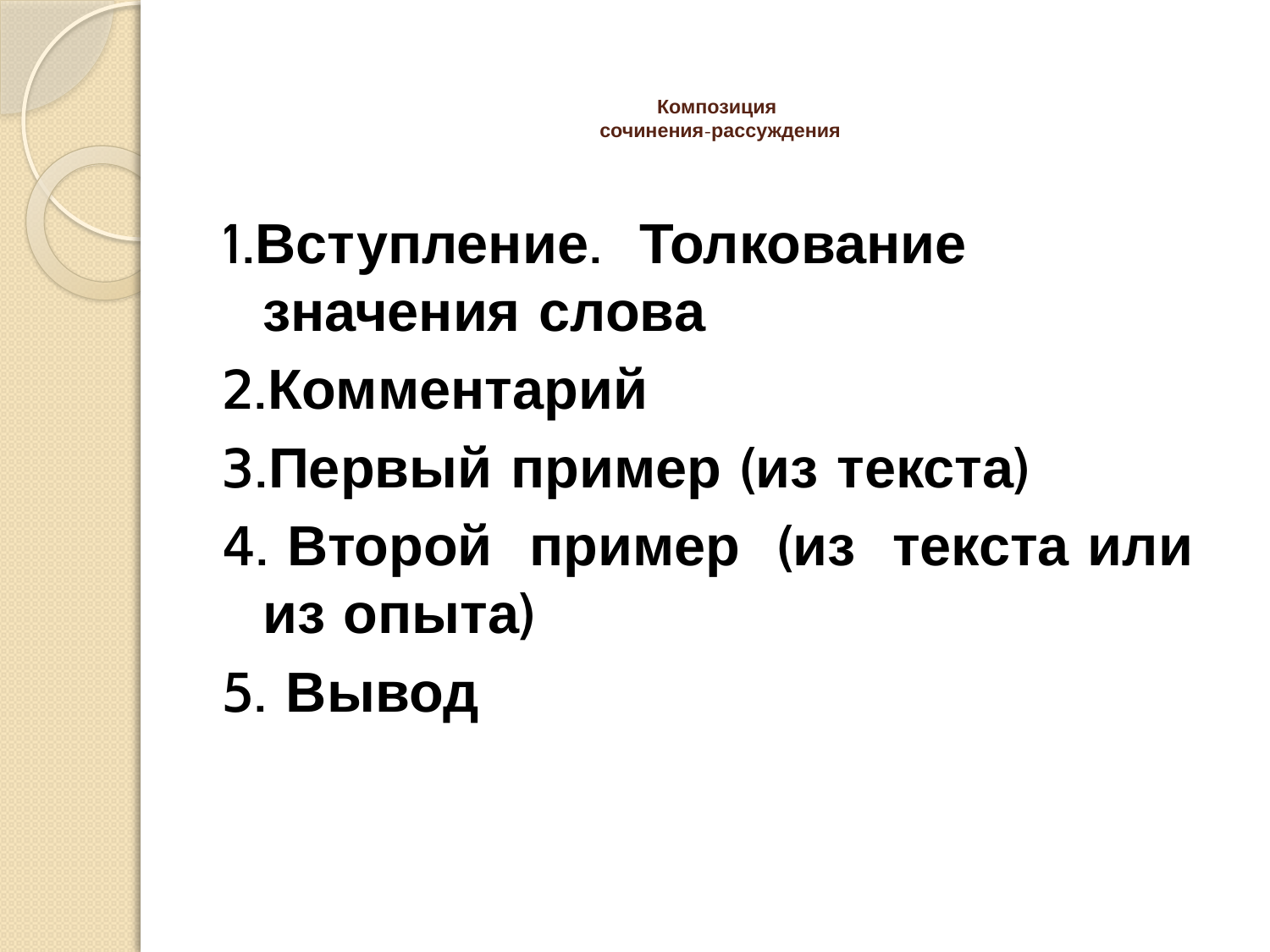

# Композиция сочинения-рассуждения
1.Вступление.  Толкование значения слова
2.Комментарий
3.Первый пример (из текста)
4. Второй  пример  (из  текста или из опыта)
5. Вывод